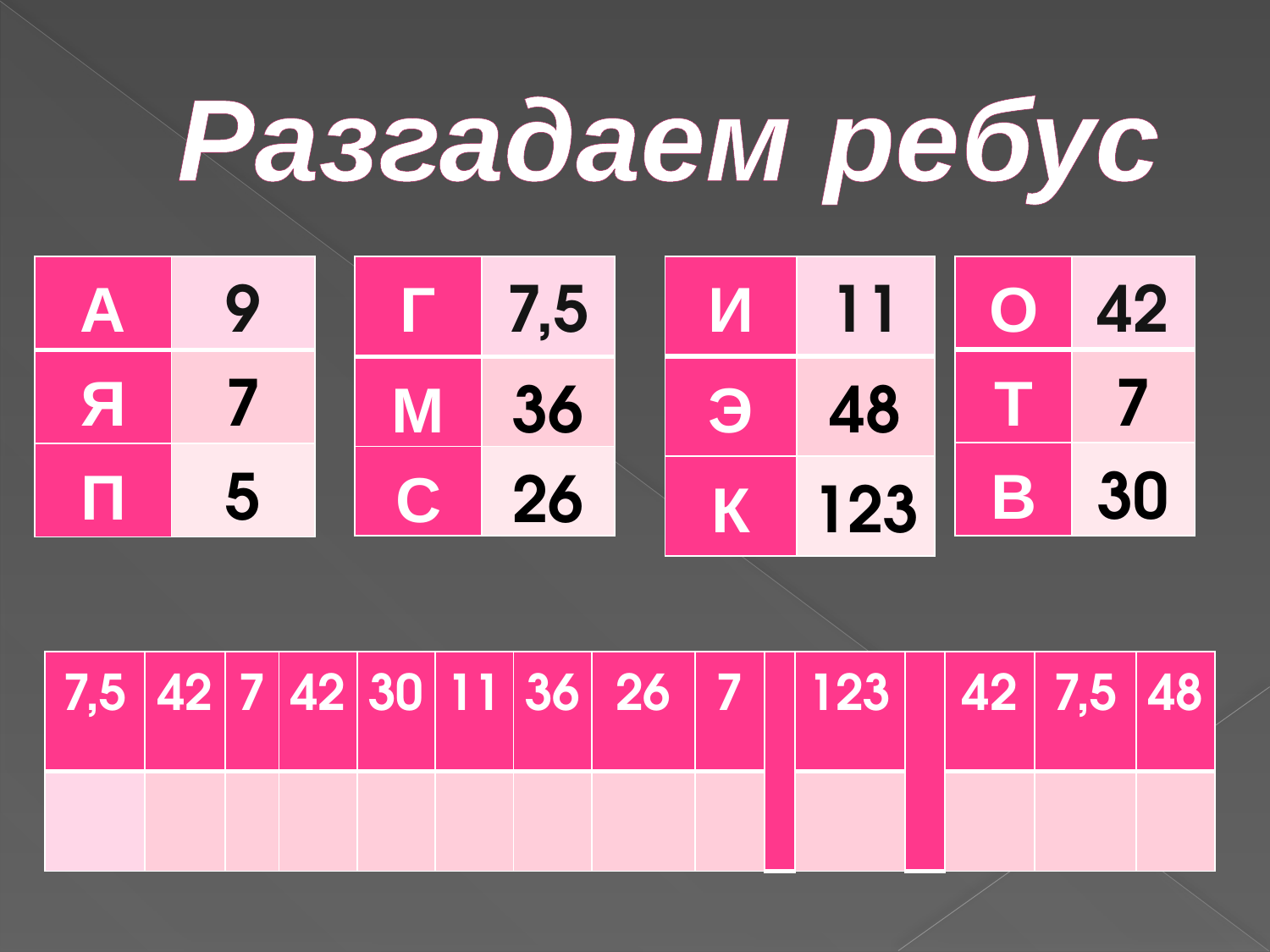

# Разгадаем ребус
| А | 9 |
| --- | --- |
| Я | 7 |
| П | 5 |
| Г | 7,5 |
| --- | --- |
| М | 36 |
| С | 26 |
| О | 42 |
| --- | --- |
| Т | 7 |
| В | 30 |
| И | 11 |
| --- | --- |
| Э | 48 |
| К | 123 |

| 7,5 | 42 | 7 | 42 | 30 | 11 | 36 | 26 | 7 |  | 123 |  | 42 | 7,5 | 48 |
| --- | --- | --- | --- | --- | --- | --- | --- | --- | --- | --- | --- | --- | --- | --- |
|  |  |  |  |  |  |  |  |  |  |  |  |  |  |  |